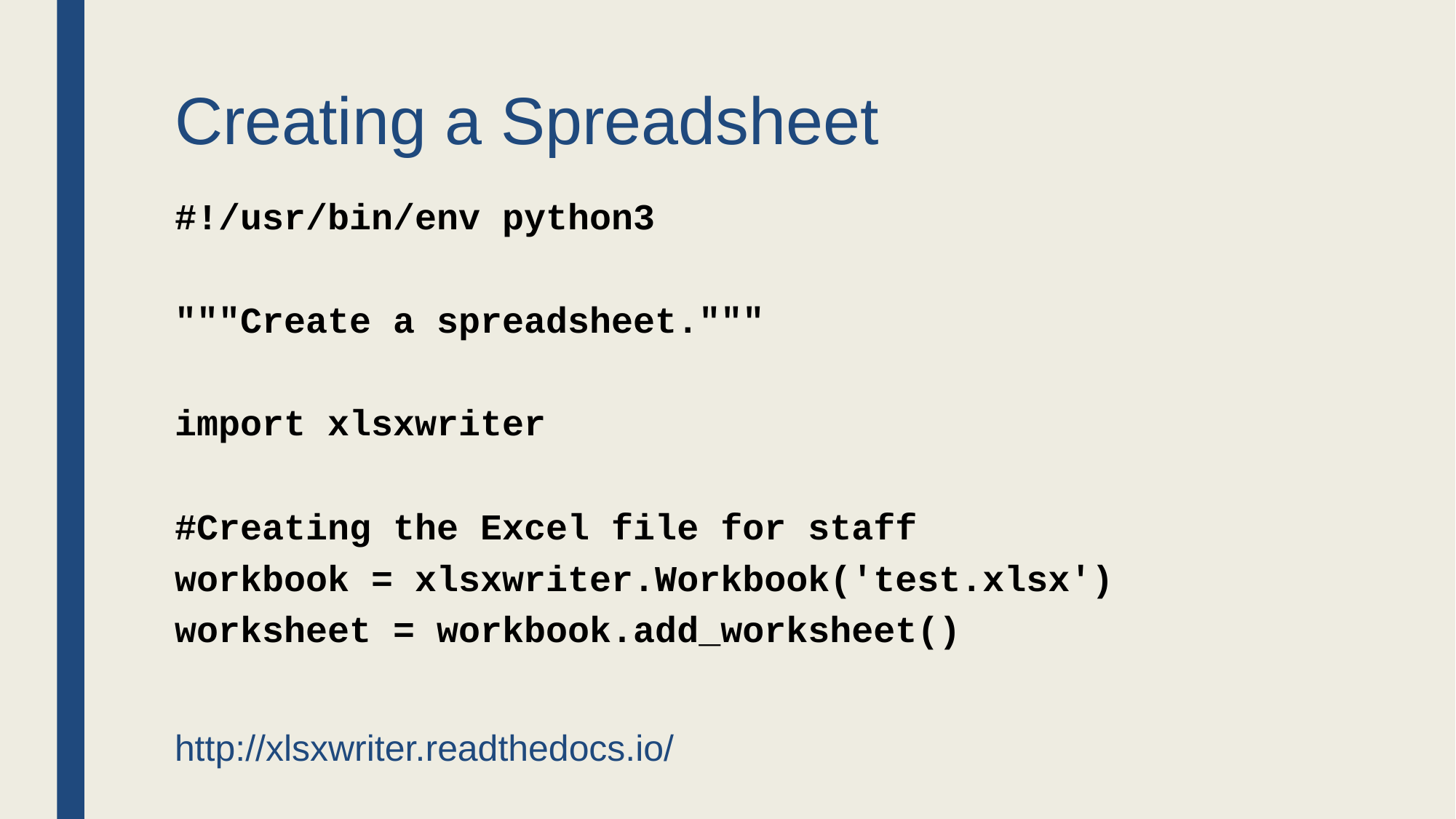

# Creating a Spreadsheet
#!/usr/bin/env python3

"""Create a spreadsheet."""

import xlsxwriter

#Creating the Excel file for staff
workbook = xlsxwriter.Workbook('test.xlsx')
worksheet = workbook.add_worksheet()

http://xlsxwriter.readthedocs.io/